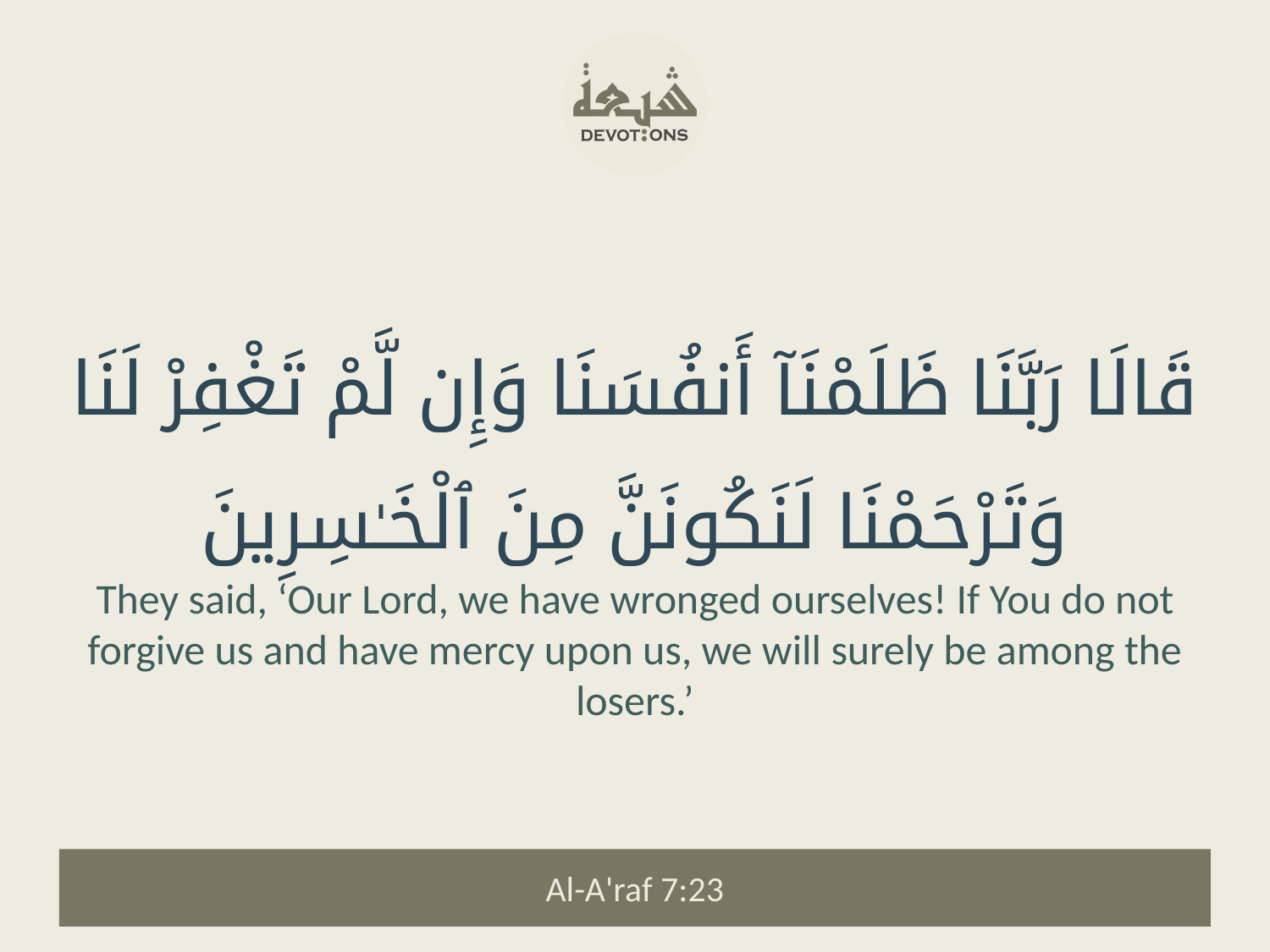

قَالَا رَبَّنَا ظَلَمْنَآ أَنفُسَنَا وَإِن لَّمْ تَغْفِرْ لَنَا وَتَرْحَمْنَا لَنَكُونَنَّ مِنَ ٱلْخَـٰسِرِينَ
They said, ‘Our Lord, we have wronged ourselves! If You do not forgive us and have mercy upon us, we will surely be among the losers.’
Al-A'raf 7:23